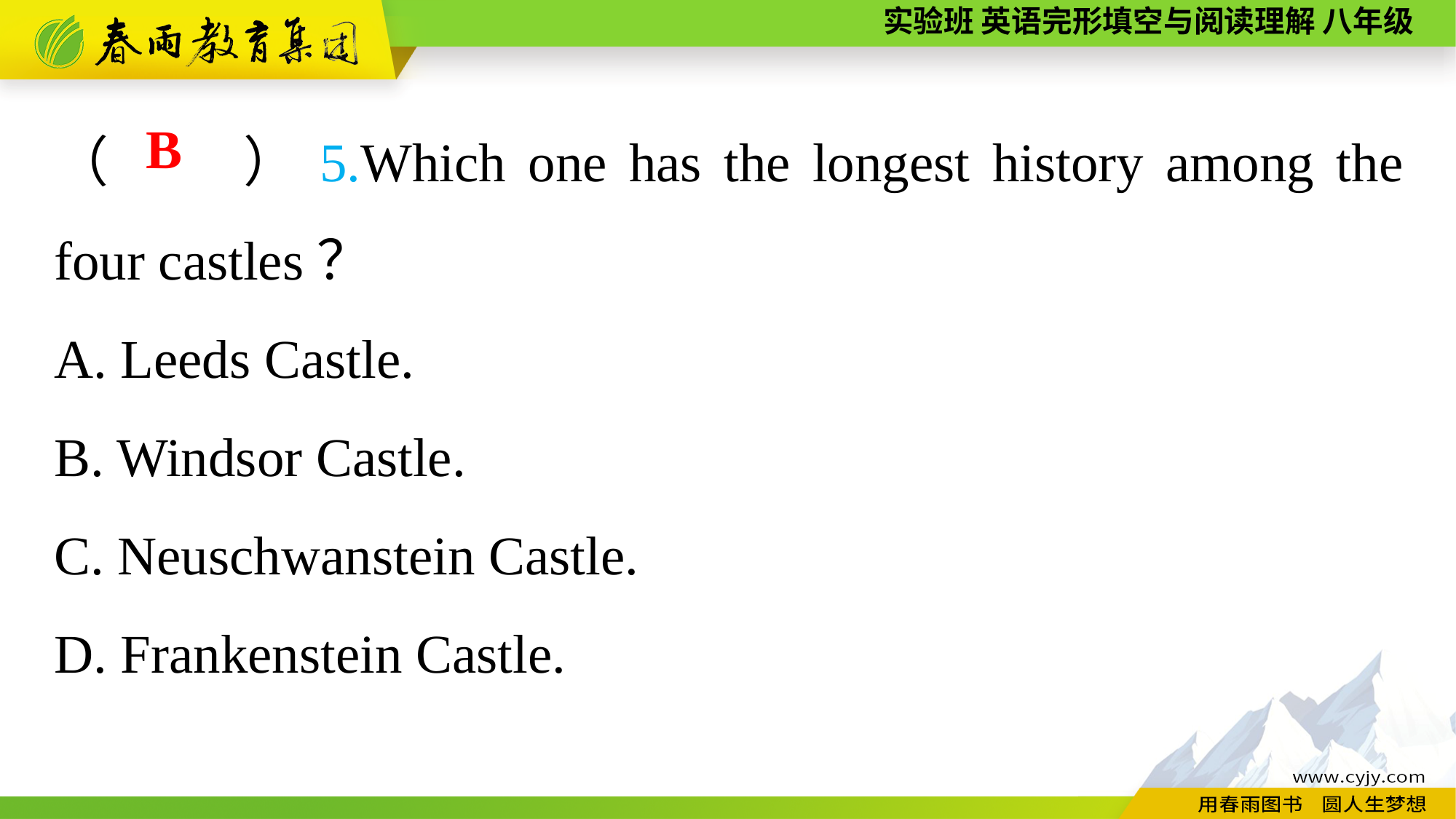

（　　）5.Which one has the longest history among the four castles？
A. Leeds Castle.
B. Windsor Castle.
C. Neuschwanstein Castle.
D. Frankenstein Castle.
B